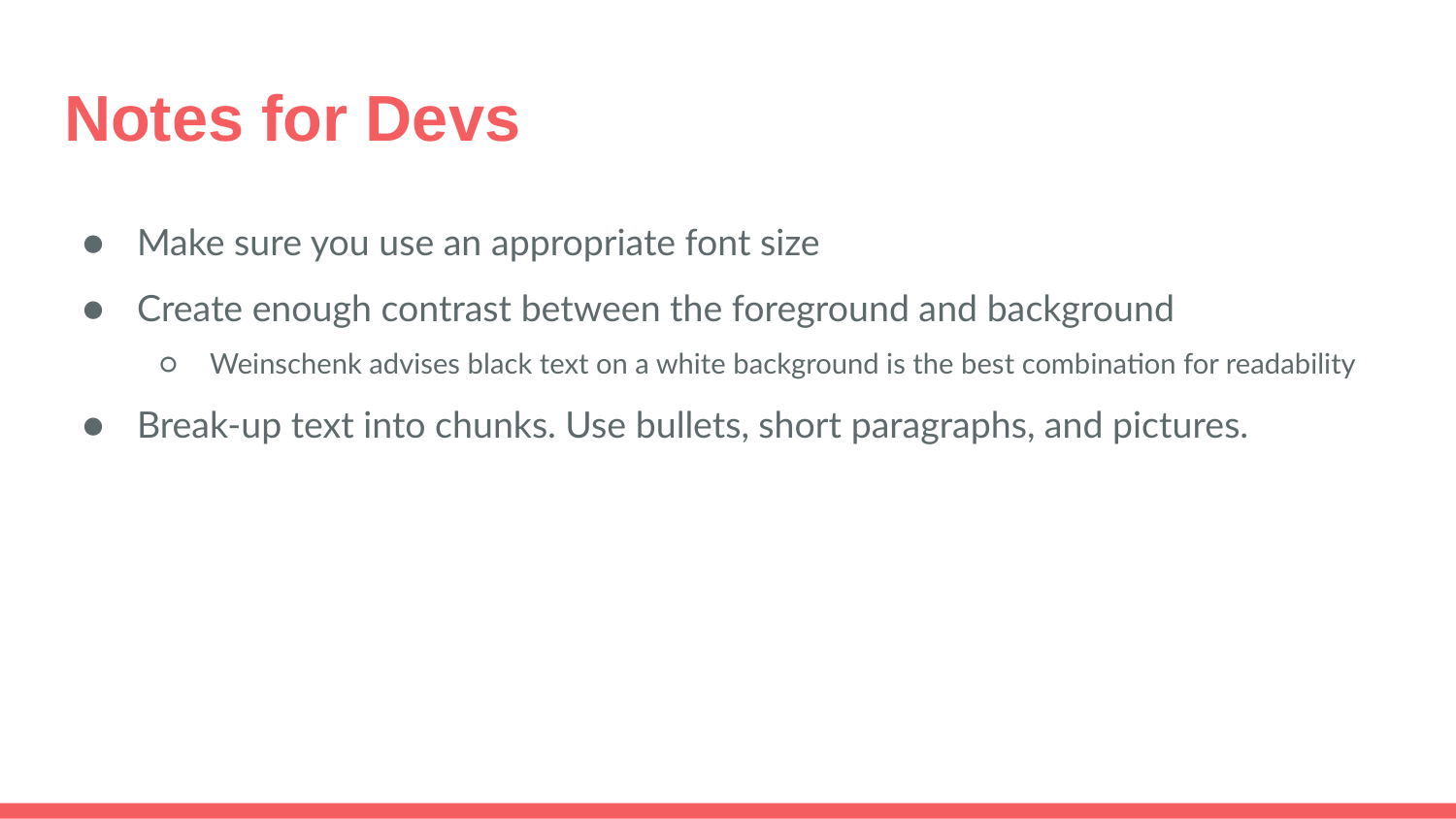

# Notes for Devs
Make sure you use an appropriate font size
Create enough contrast between the foreground and background
Weinschenk advises black text on a white background is the best combination for readability
Break-up text into chunks. Use bullets, short paragraphs, and pictures.